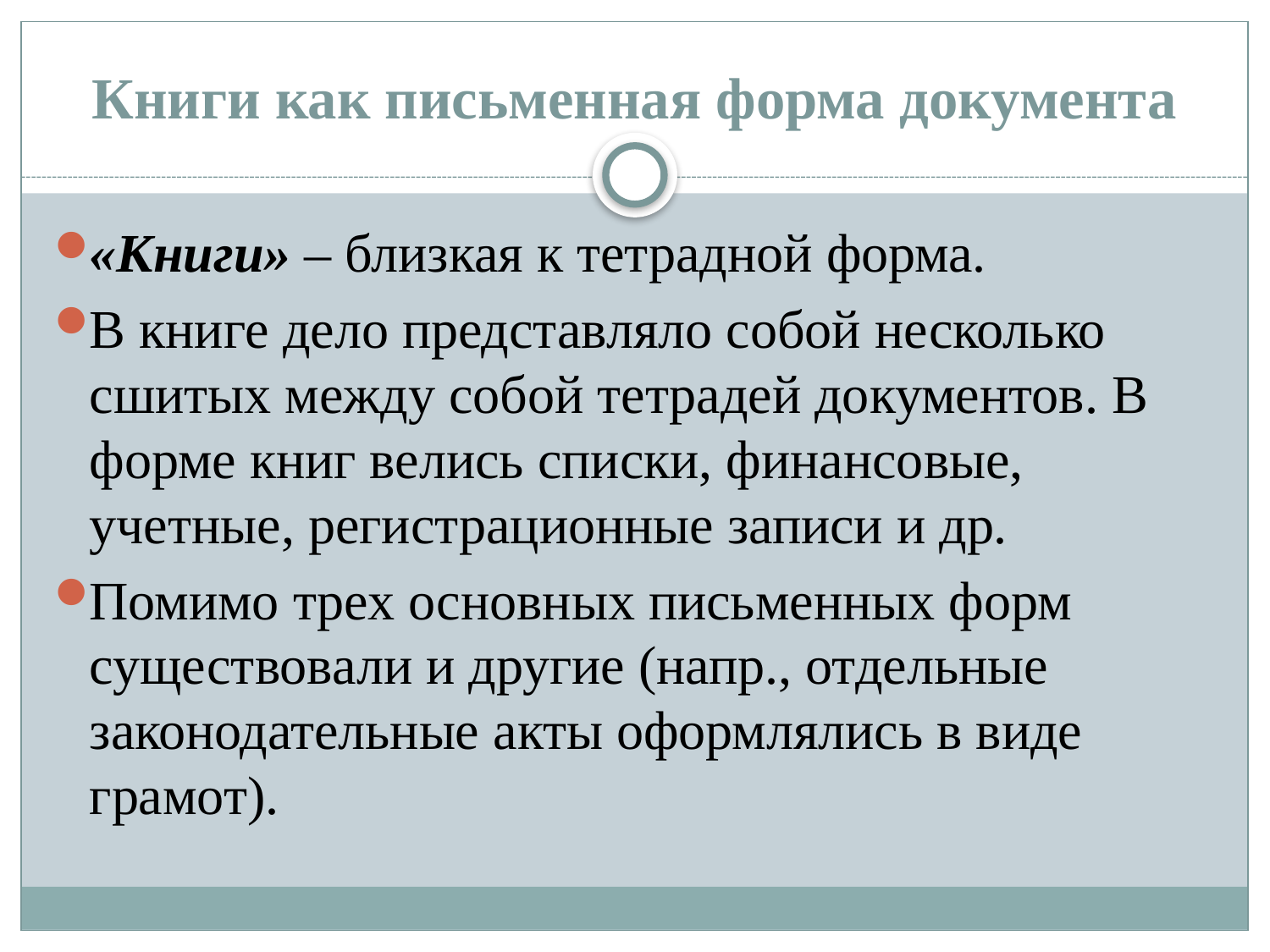

# Книги как письменная форма документа
«Книги» – близкая к тетрадной форма.
В книге дело представляло собой несколько сшитых между собой тетрадей документов. В форме книг велись списки, финансовые, учетные, регистрационные записи и др.
Помимо трех основных письменных форм существовали и другие (напр., отдельные законодательные акты оформлялись в виде грамот).